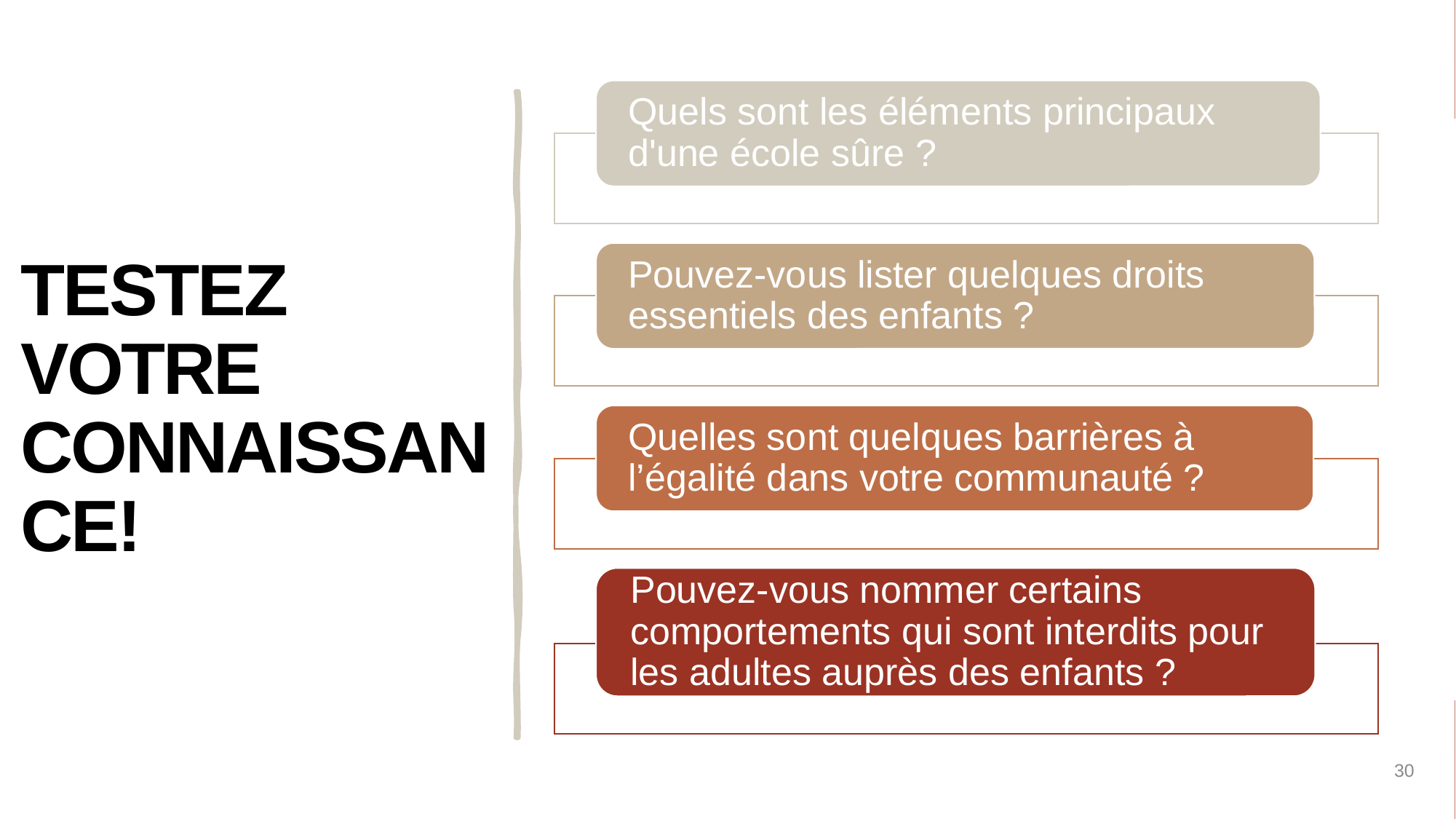

Quels sont les éléments principaux d'une école sûre ?
Pouvez-vous lister quelques droits essentiels des enfants ?
Quelles sont quelques barrières à l’égalité dans votre communauté ?
Pouvez-vous nommer certains comportements qui sont interdits pour les adultes auprès des enfants ?
# Testez votre connaissance!

30